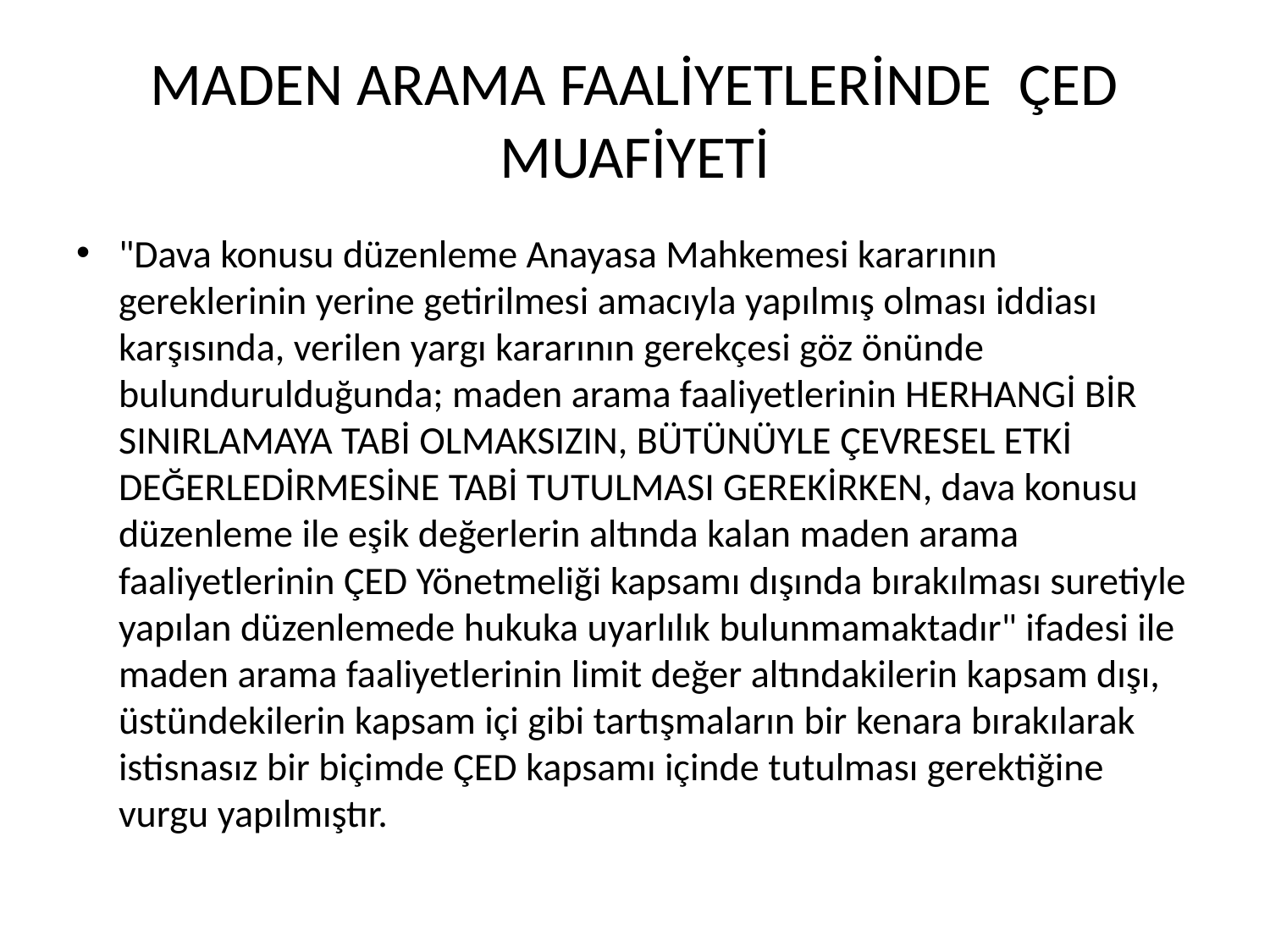

# MADEN ARAMA FAALİYETLERİNDE  ÇED MUAFİYETİ
"Dava konusu düzenleme Anayasa Mahkemesi kararının gereklerinin yerine getirilmesi amacıyla yapılmış olması iddiası karşısında, verilen yargı kararının gerekçesi göz önünde bulundurulduğunda; maden arama faaliyetlerinin HERHANGİ BİR SINIRLAMAYA TABİ OLMAKSIZIN, BÜTÜNÜYLE ÇEVRESEL ETKİ DEĞERLEDİRMESİNE TABİ TUTULMASI GEREKİRKEN, dava konusu düzenleme ile eşik değerlerin altında kalan maden arama faaliyetlerinin ÇED Yönetmeliği kapsamı dışında bırakılması suretiyle yapılan düzenlemede hukuka uyarlılık bulunmamaktadır" ifadesi ile maden arama faaliyetlerinin limit değer altındakilerin kapsam dışı, üstündekilerin kapsam içi gibi tartışmaların bir kenara bırakılarak istisnasız bir biçimde ÇED kapsamı içinde tutulması gerektiğine vurgu yapılmıştır.